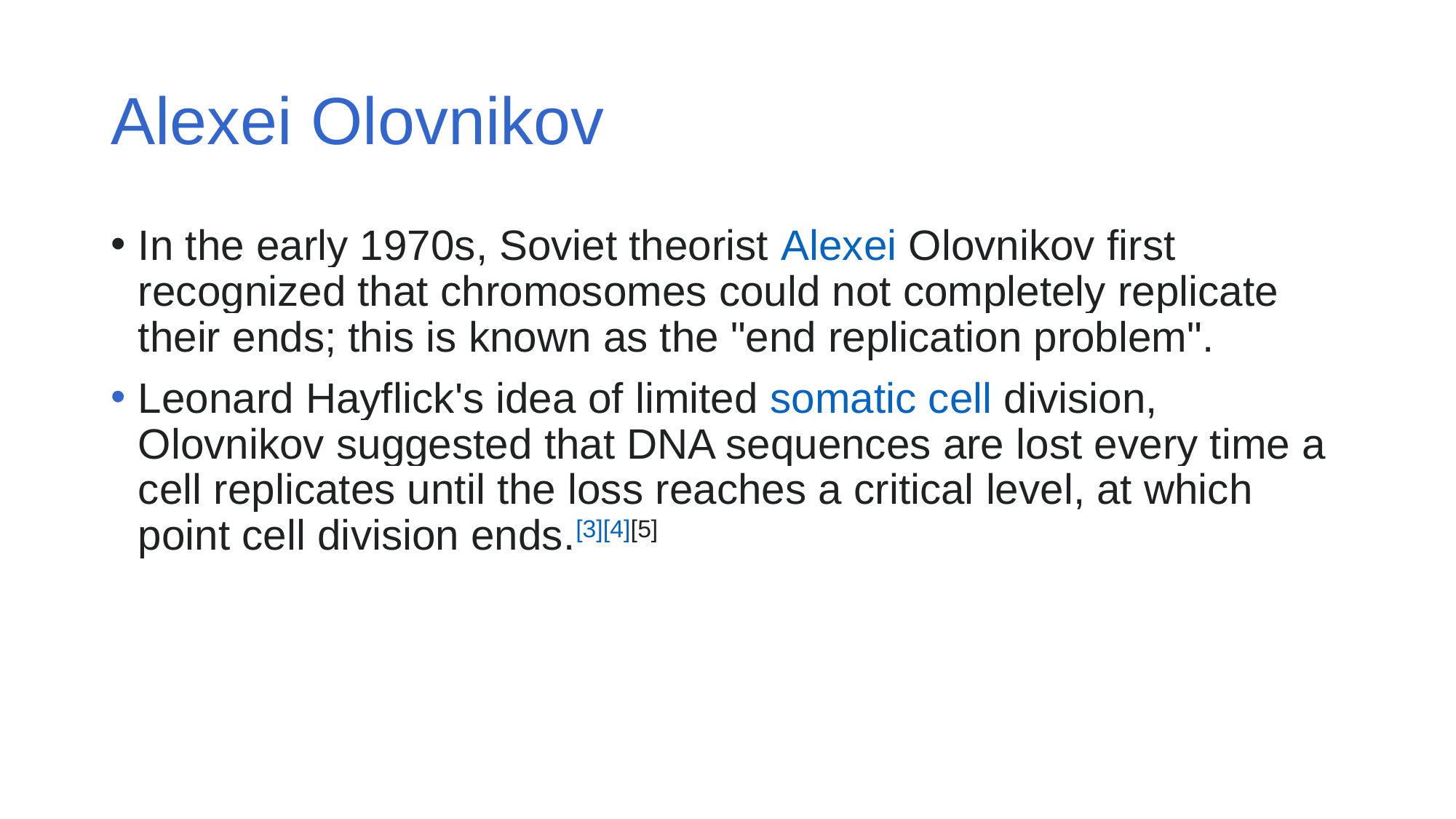

# Alexei Olovnikov
In the early 1970s, Soviet theorist Alexei Olovnikov first recognized that chromosomes could not completely replicate their ends; this is known as the "end replication problem".
Leonard Hayflick's idea of limited somatic cell division, Olovnikov suggested that DNA sequences are lost every time a cell replicates until the loss reaches a critical level, at which point cell division ends.[3][4][5]